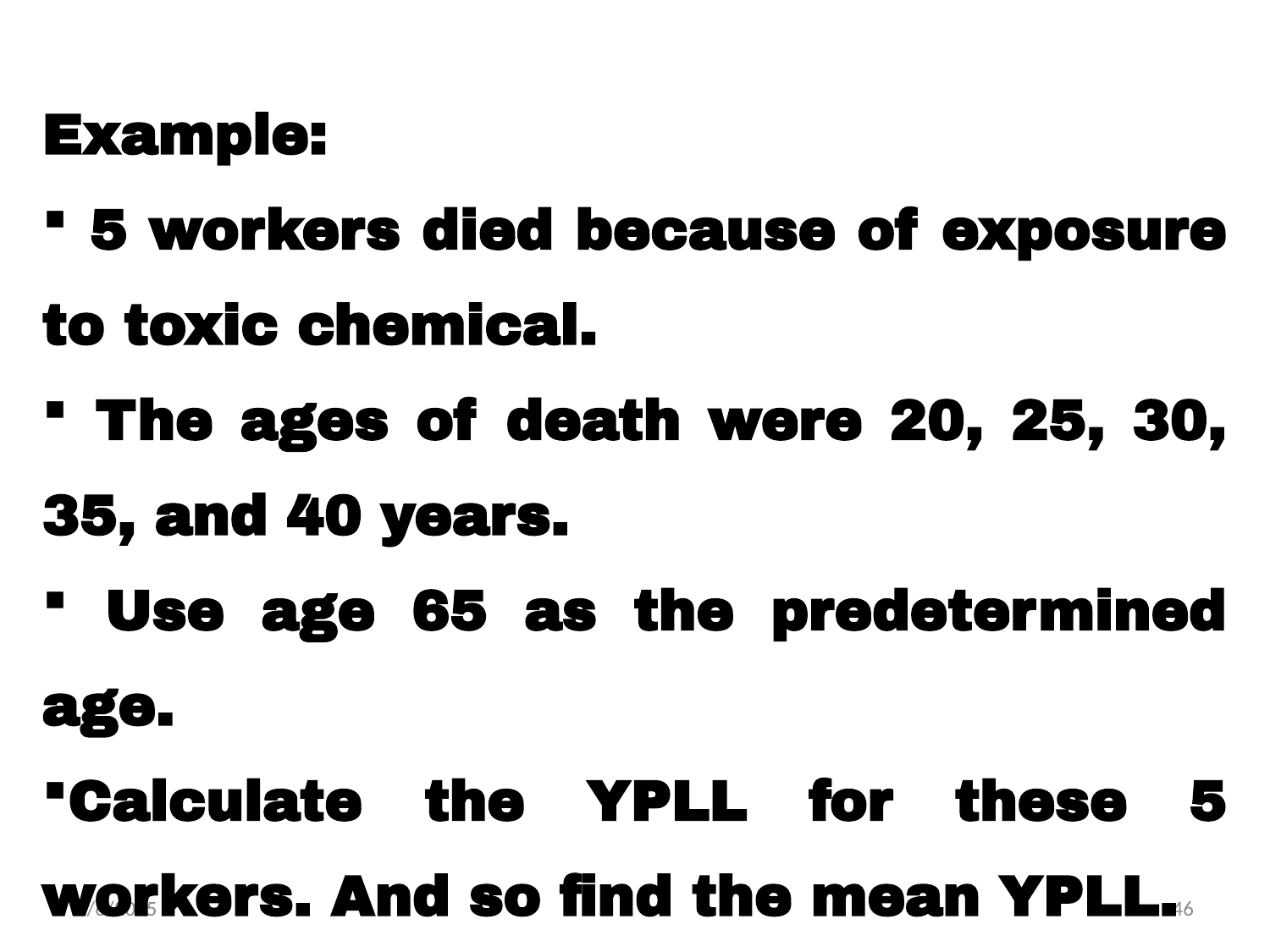

Example:
 5 workers died because of exposure to toxic chemical.
 The ages of death were 20, 25, 30, 35, and 40 years.
 Use age 65 as the predetermined age.
Calculate the YPLL for these 5 workers. And so find the mean YPLL.

2/6/2015
46